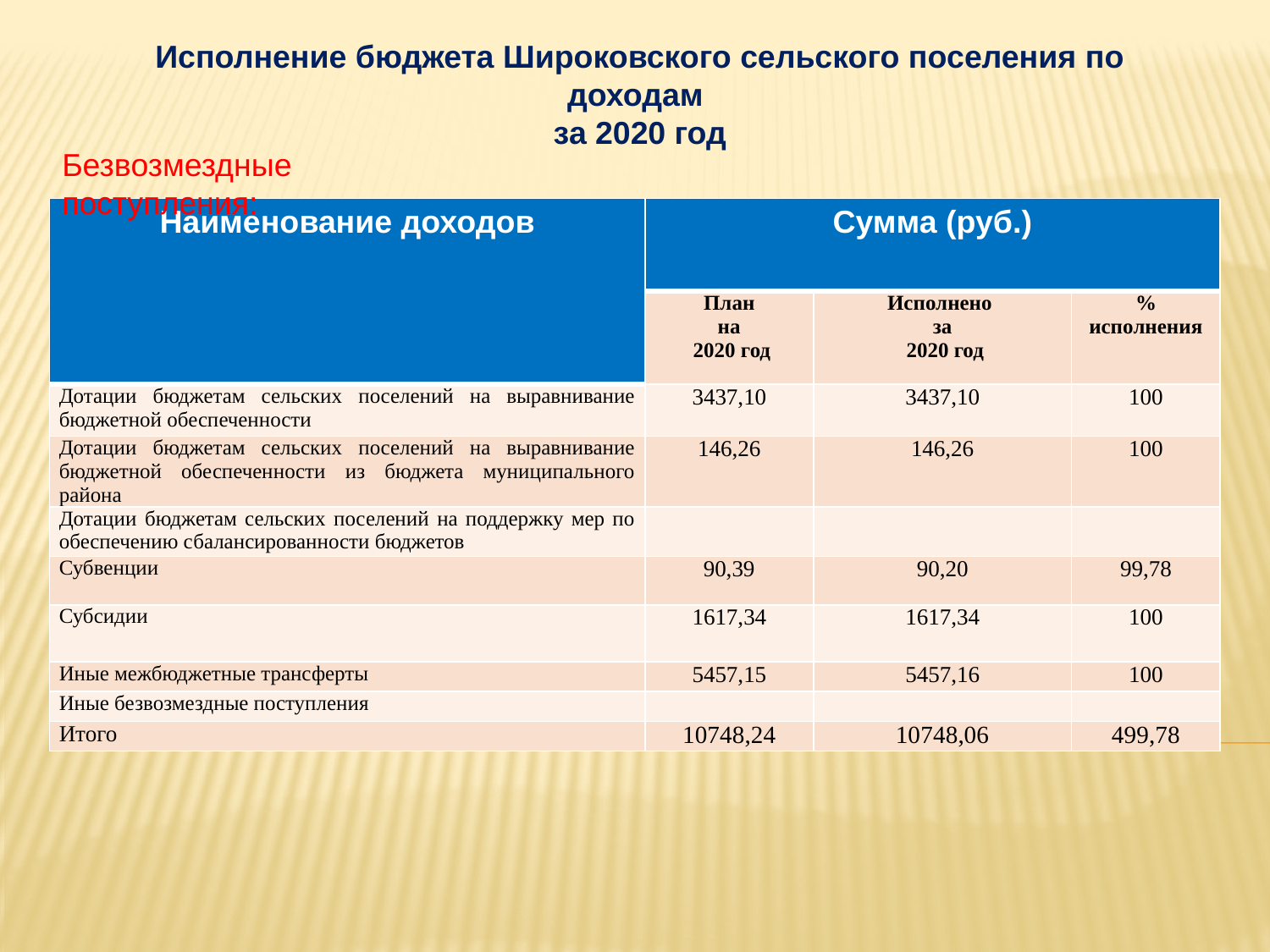

Исполнение бюджета Широковского сельского поселения по доходам
за 2020 год
Безвозмездные поступления:
| Наименование доходов | Сумма (руб.) |  |  |
| --- | --- | --- | --- |
|  | План на 2020 год | Исполнено за 2020 год | % исполнения |
| Дотации бюджетам сельских поселений на выравнивание бюджетной обеспеченности | 3437,10 | 3437,10 | 100 |
| Дотации бюджетам сельских поселений на выравнивание бюджетной обеспеченности из бюджета муниципального района | 146,26 | 146,26 | 100 |
| Дотации бюджетам сельских поселений на поддержку мер по обеспечению сбалансированности бюджетов |  |  |  |
| Субвенции | 90,39 | 90,20 | 99,78 |
| Субсидии | 1617,34 | 1617,34 | 100 |
| Иные межбюджетные трансферты | 5457,15 | 5457,16 | 100 |
| Иные безвозмездные поступления |  |  |  |
| Итого | 10748,24 | 10748,06 | 499,78 |